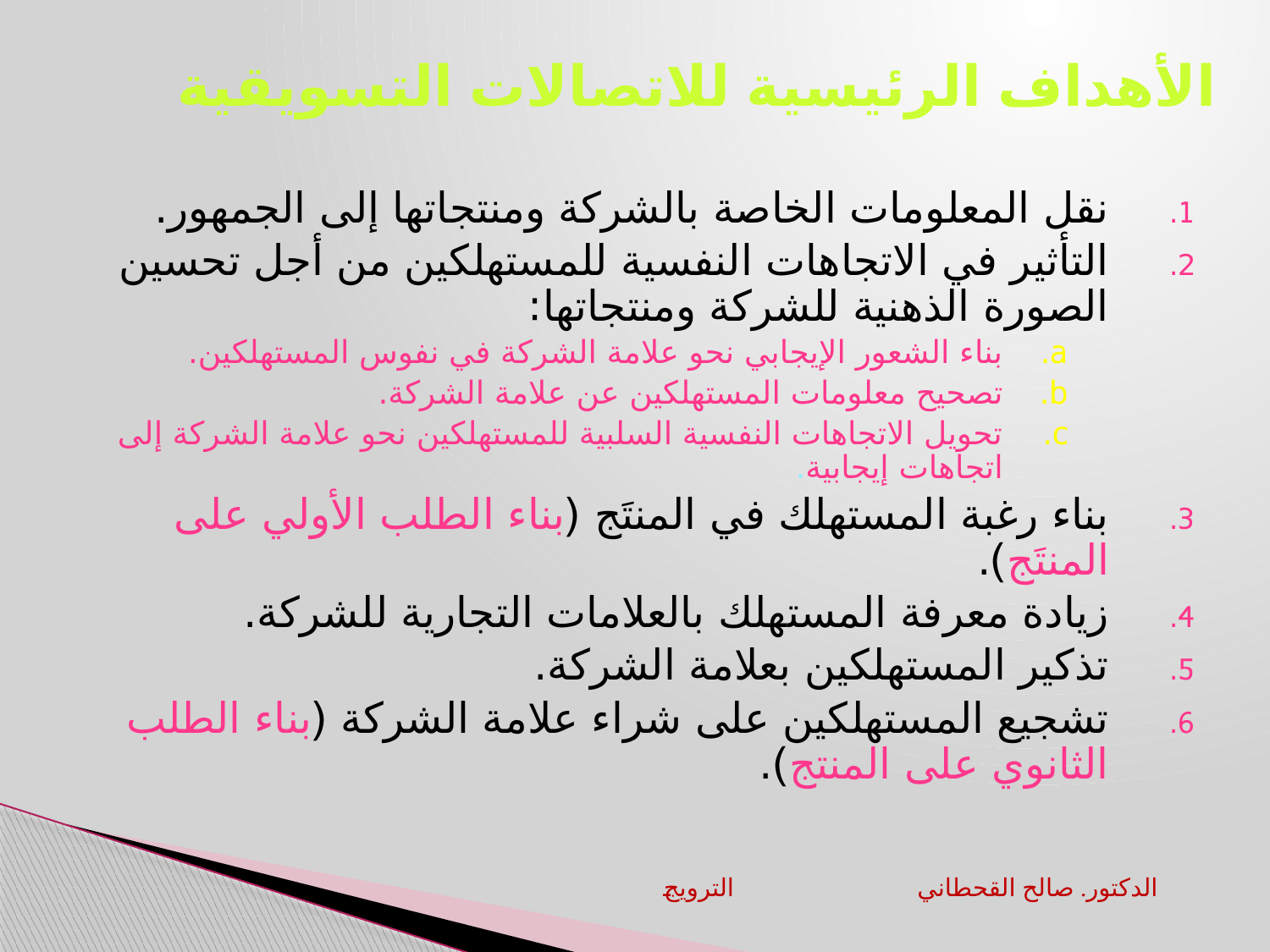

# الأهداف الرئيسية للاتصالات التسويقية
نقل المعلومات الخاصة بالشركة ومنتجاتها إلى الجمهور.
التأثير في الاتجاهات النفسية للمستهلكين من أجل تحسين الصورة الذهنية للشركة ومنتجاتها:
بناء الشعور الإيجابي نحو علامة الشركة في نفوس المستهلكين.
تصحيح معلومات المستهلكين عن علامة الشركة.
تحويل الاتجاهات النفسية السلبية للمستهلكين نحو علامة الشركة إلى اتجاهات إيجابية.
بناء رغبة المستهلك في المنتَج (بناء الطلب الأولي على المنتَج).
زيادة معرفة المستهلك بالعلامات التجارية للشركة.
تذكير المستهلكين بعلامة الشركة.
تشجيع المستهلكين على شراء علامة الشركة (بناء الطلب الثانوي على المنتج).
الترويج		الدكتور. صالح القحطاني